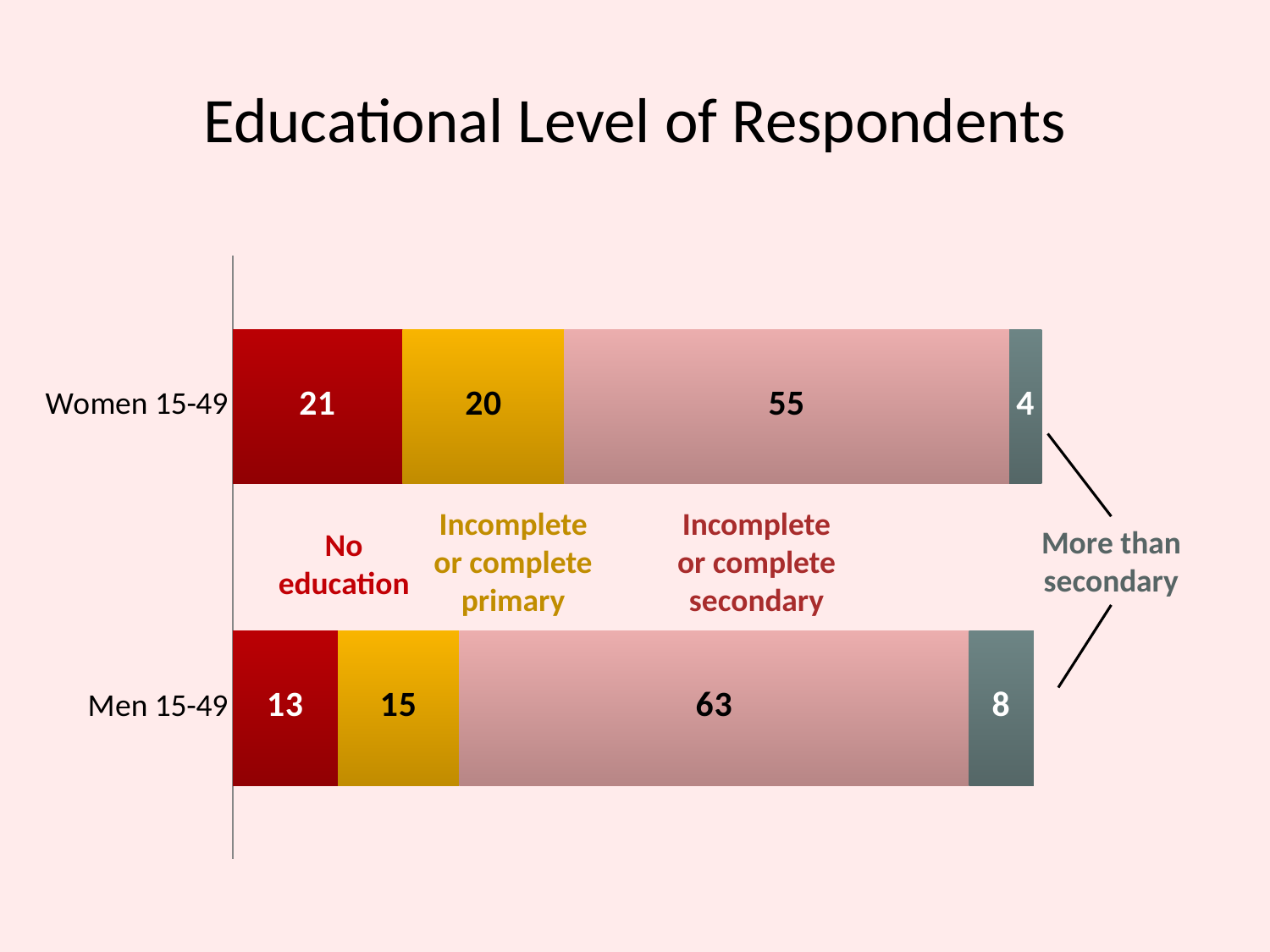

# Educational Level of Respondents

### Chart

| Category | No education | Incomplete or complete primary | Incomplete or complete secondary | More than secondary |
|---|---|---|---|---|
| Men 15-49 | 13.0 | 15.0 | 63.0 | 8.0 |
| Women 15-49 | 21.0 | 20.0 | 55.0 | 4.0 |
Incomplete or complete primary
Incomplete or complete secondary
More than secondary
No education